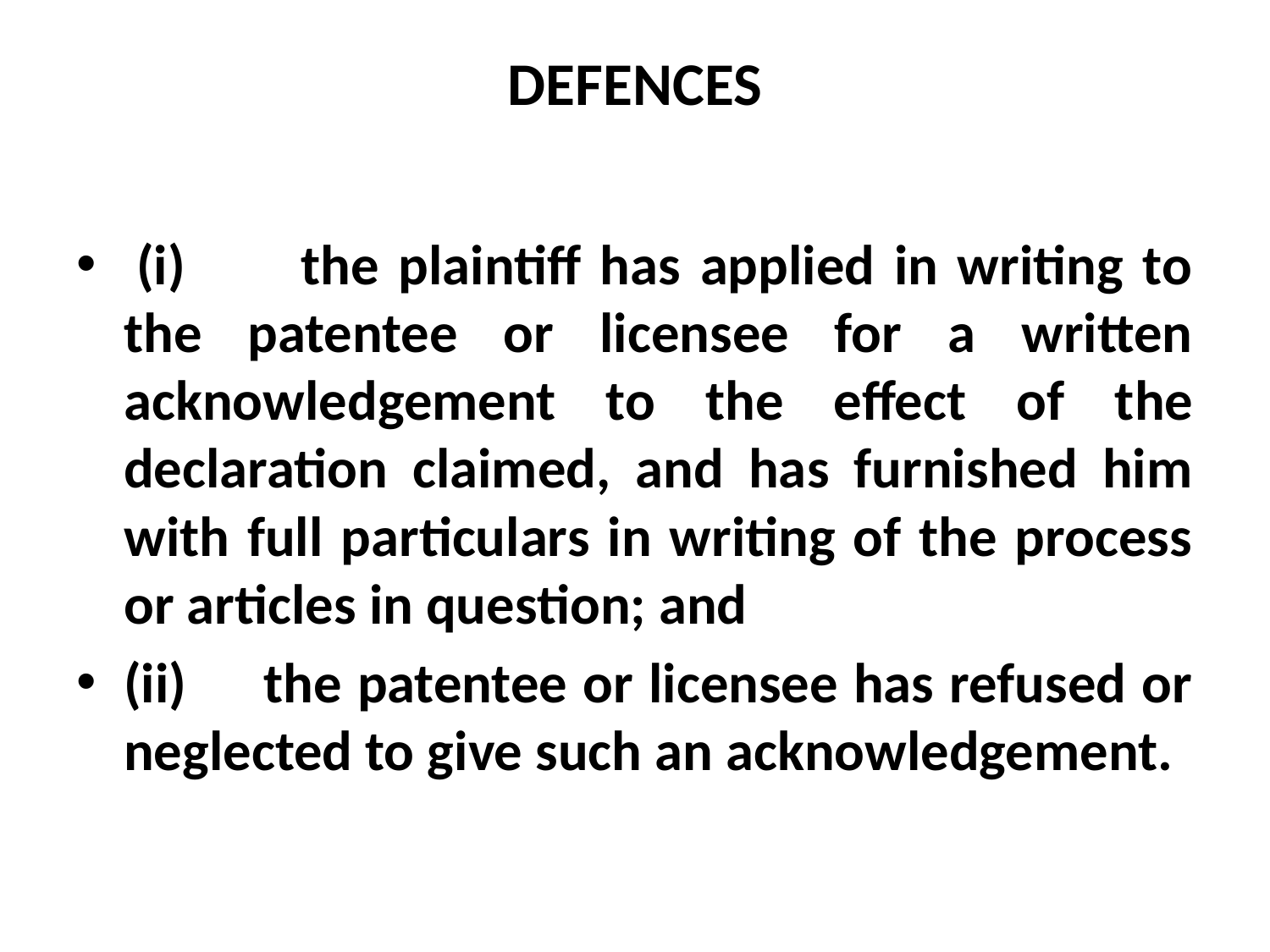

# DEFENCES
 (i)      the plaintiff has applied in writing to the patentee or licensee for a written acknowledgement to the effect of the declaration claimed, and has furnished him with full particulars in writing of the process or articles in question; and
(ii)     the patentee or licensee has refused or neglected to give such an acknowledgement.